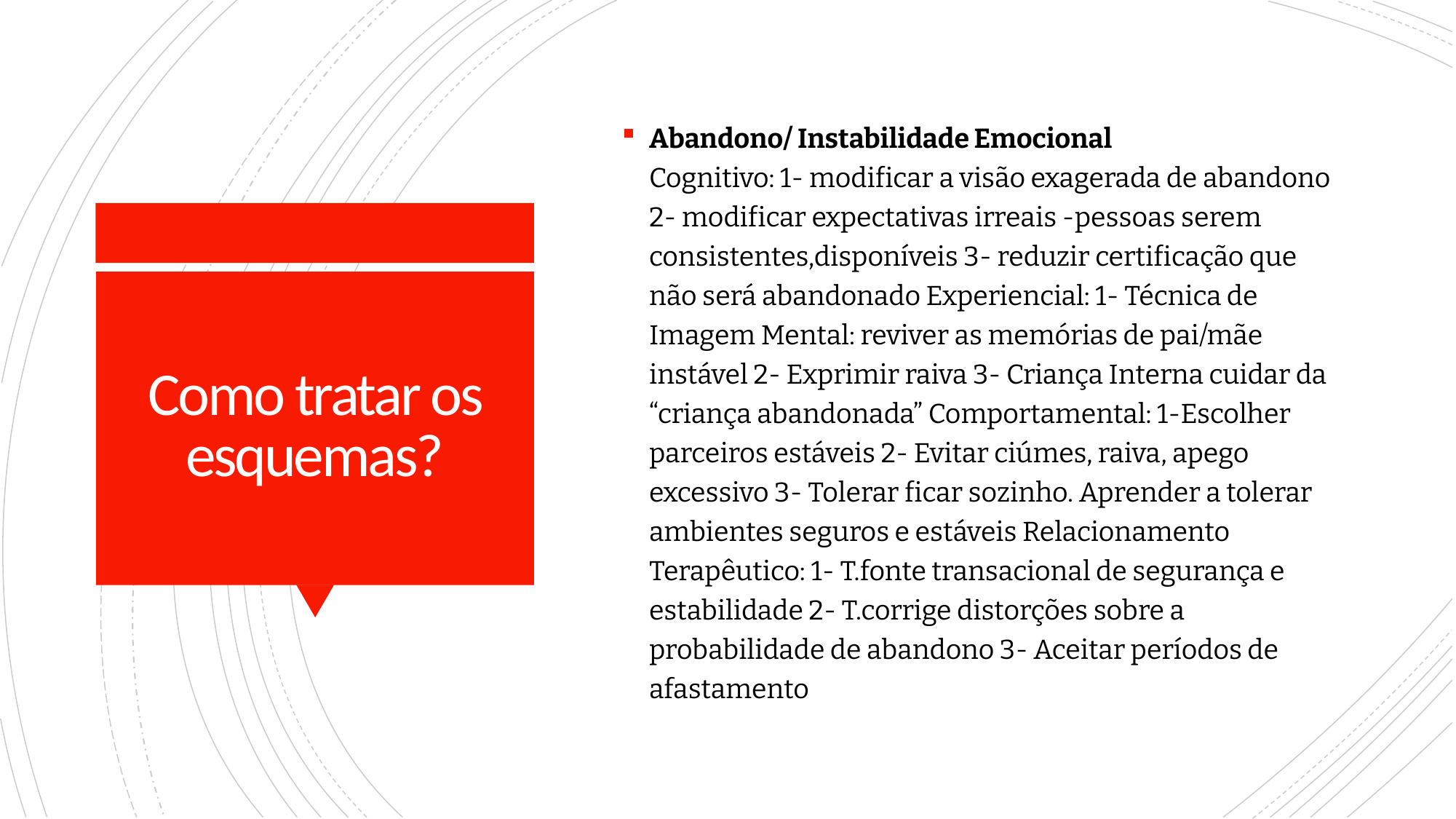

Abandono/ Instabilidade Emocional
Cognitivo: 1- modificar a visão exagerada de abandono 2- modificar expectativas irreais -pessoas serem consistentes,disponíveis 3- reduzir certificação que não será abandonado Experiencial: 1- Técnica de Imagem Mental: reviver as memórias de pai/mãe instável 2- Exprimir raiva 3- Criança Interna cuidar da “criança abandonada” Comportamental: 1-Escolher parceiros estáveis 2- Evitar ciúmes, raiva, apego excessivo 3- Tolerar ficar sozinho. Aprender a tolerar ambientes seguros e estáveis Relacionamento Terapêutico: 1- T.fonte transacional de segurança e estabilidade 2- T.corrige distorções sobre a probabilidade de abandono 3- Aceitar períodos de afastamento
# Como tratar os esquemas?